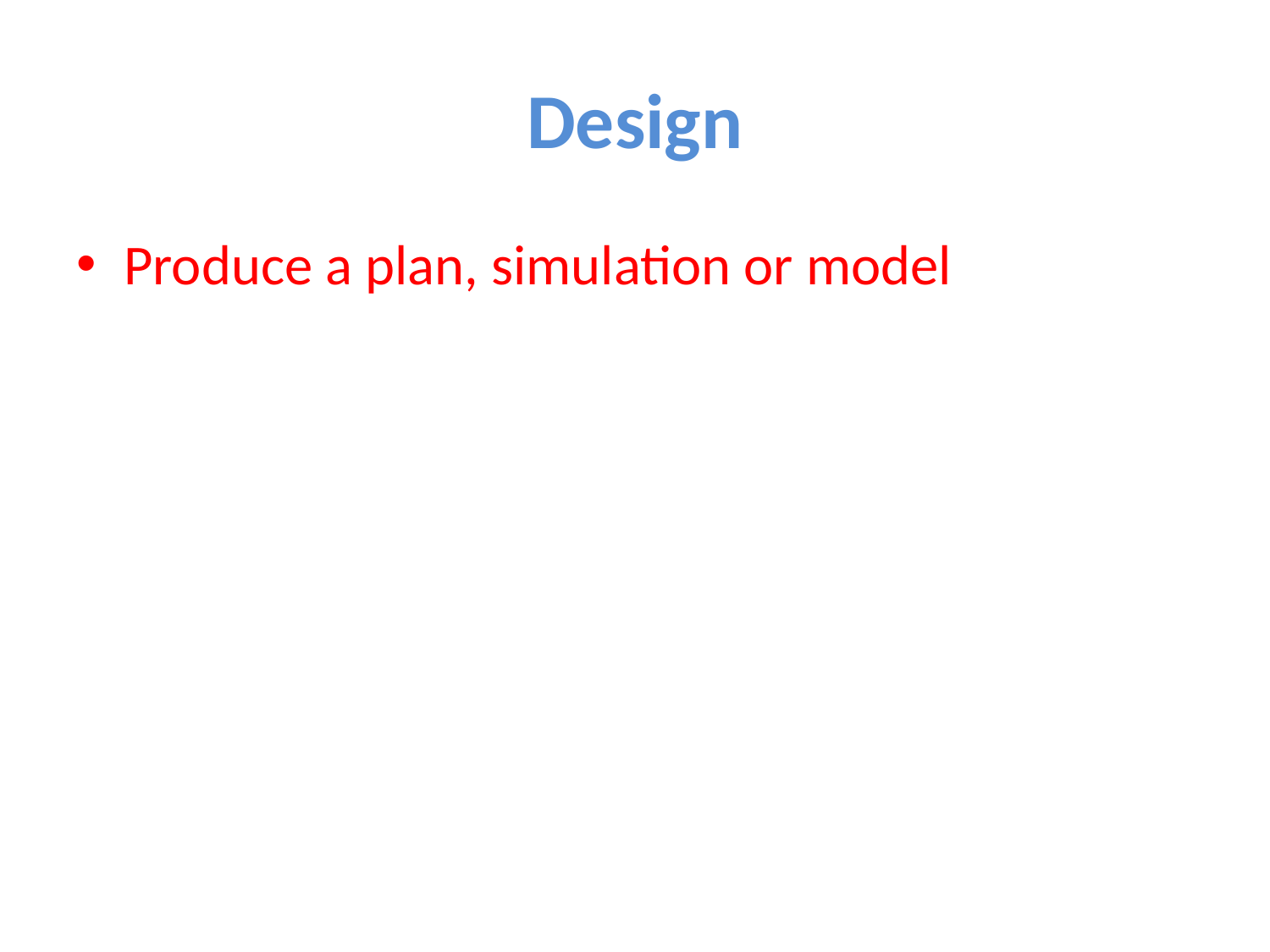

# Design
Produce a plan, simulation or model